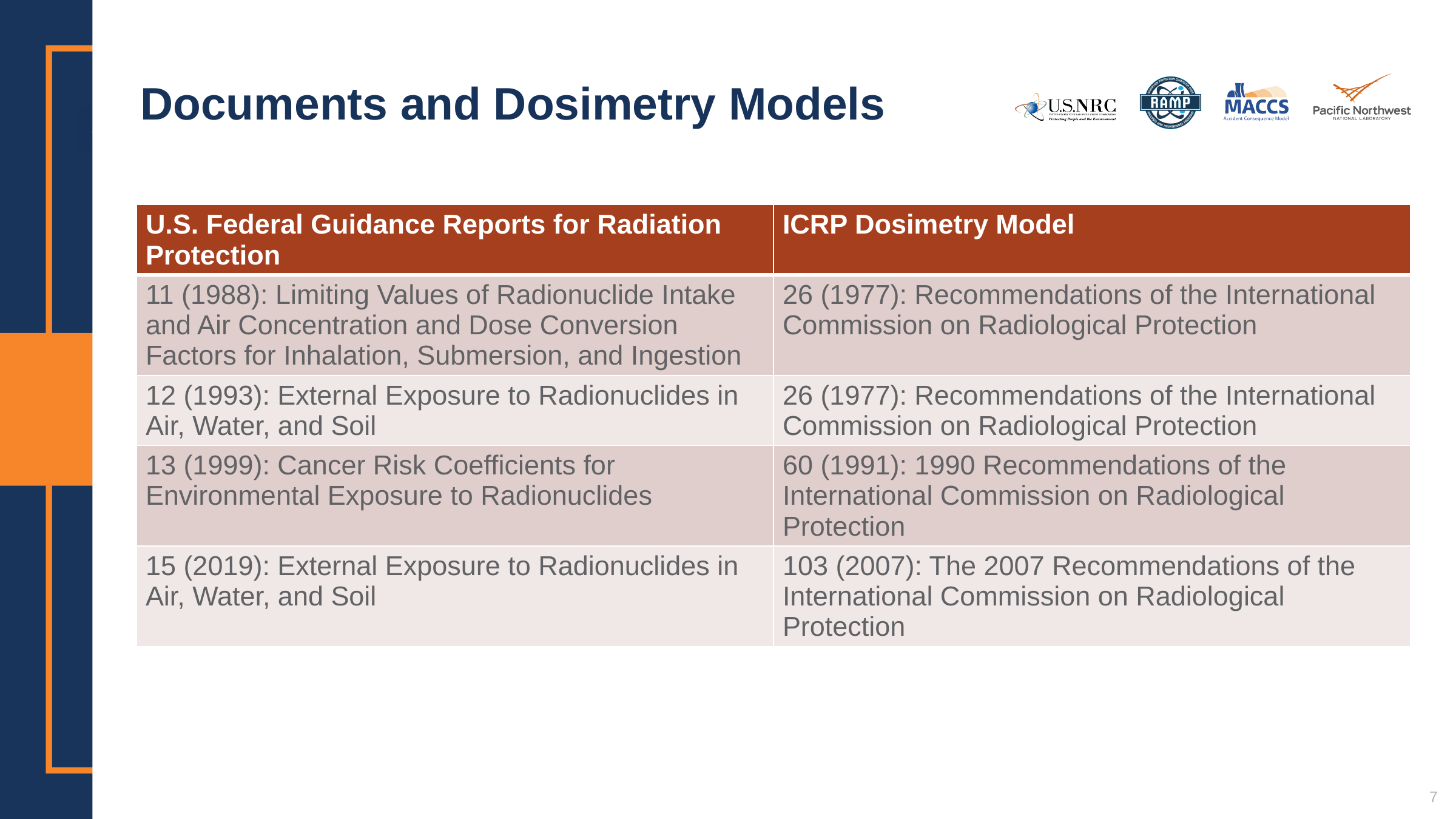

# Documents and Dosimetry Models
| U.S. Federal Guidance Reports for Radiation Protection | ICRP Dosimetry Model |
| --- | --- |
| 11 (1988): Limiting Values of Radionuclide Intake and Air Concentration and Dose Conversion Factors for Inhalation, Submersion, and Ingestion | 26 (1977): Recommendations of the International Commission on Radiological Protection |
| 12 (1993): External Exposure to Radionuclides in Air, Water, and Soil | 26 (1977): Recommendations of the International Commission on Radiological Protection |
| 13 (1999): Cancer Risk Coefficients for Environmental Exposure to Radionuclides | 60 (1991): 1990 Recommendations of the International Commission on Radiological Protection |
| 15 (2019): External Exposure to Radionuclides in Air, Water, and Soil | 103 (2007): The 2007 Recommendations of the International Commission on Radiological Protection |
7